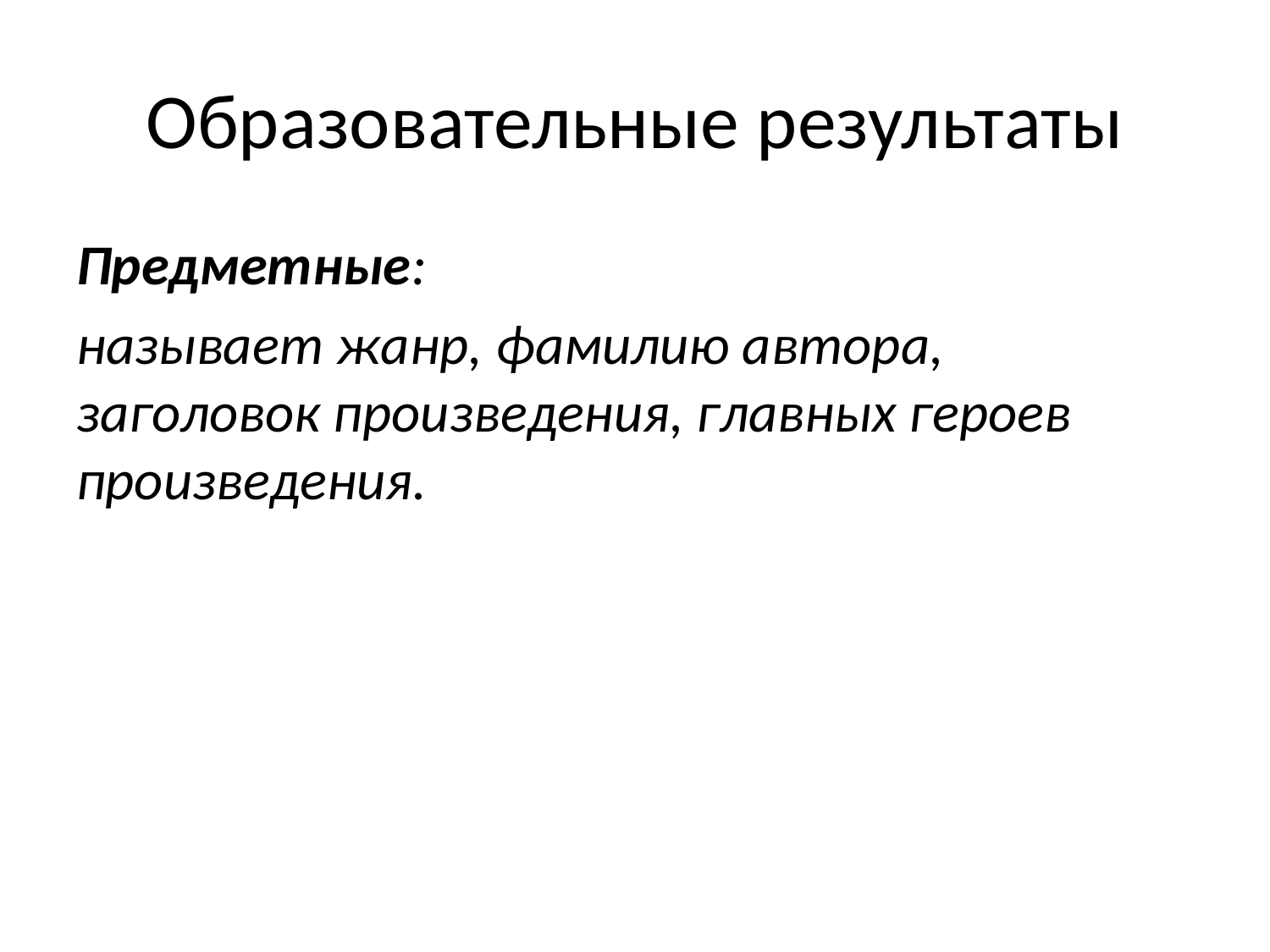

# Образовательные результаты
Предметные:
называет жанр, фамилию автора, заголовок произведения, главных героев произведения.